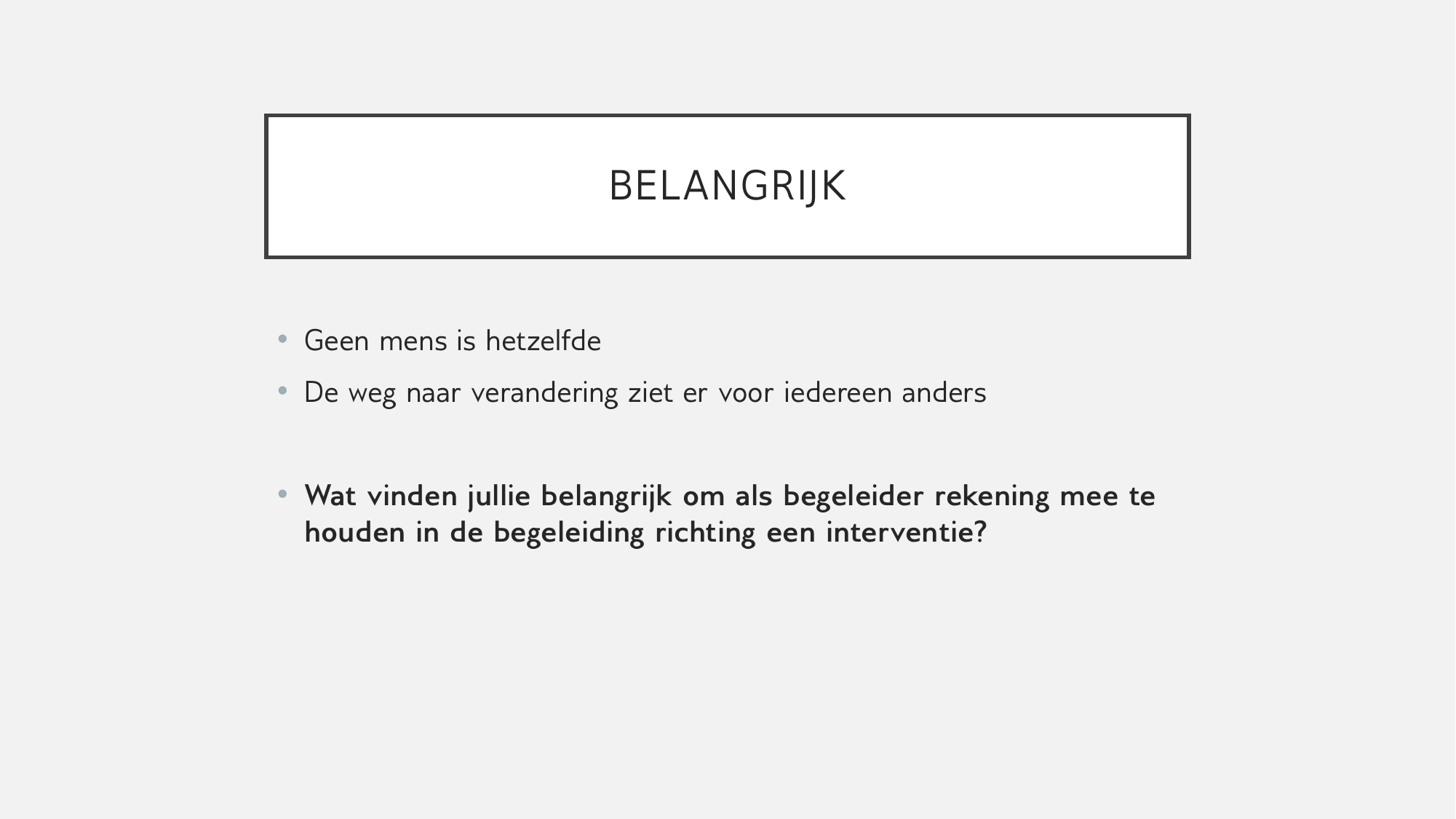

# belangrijk
Geen mens is hetzelfde
De weg naar verandering ziet er voor iedereen anders

Wat vinden jullie belangrijk om als begeleider rekening mee te houden in de begeleiding richting een interventie?